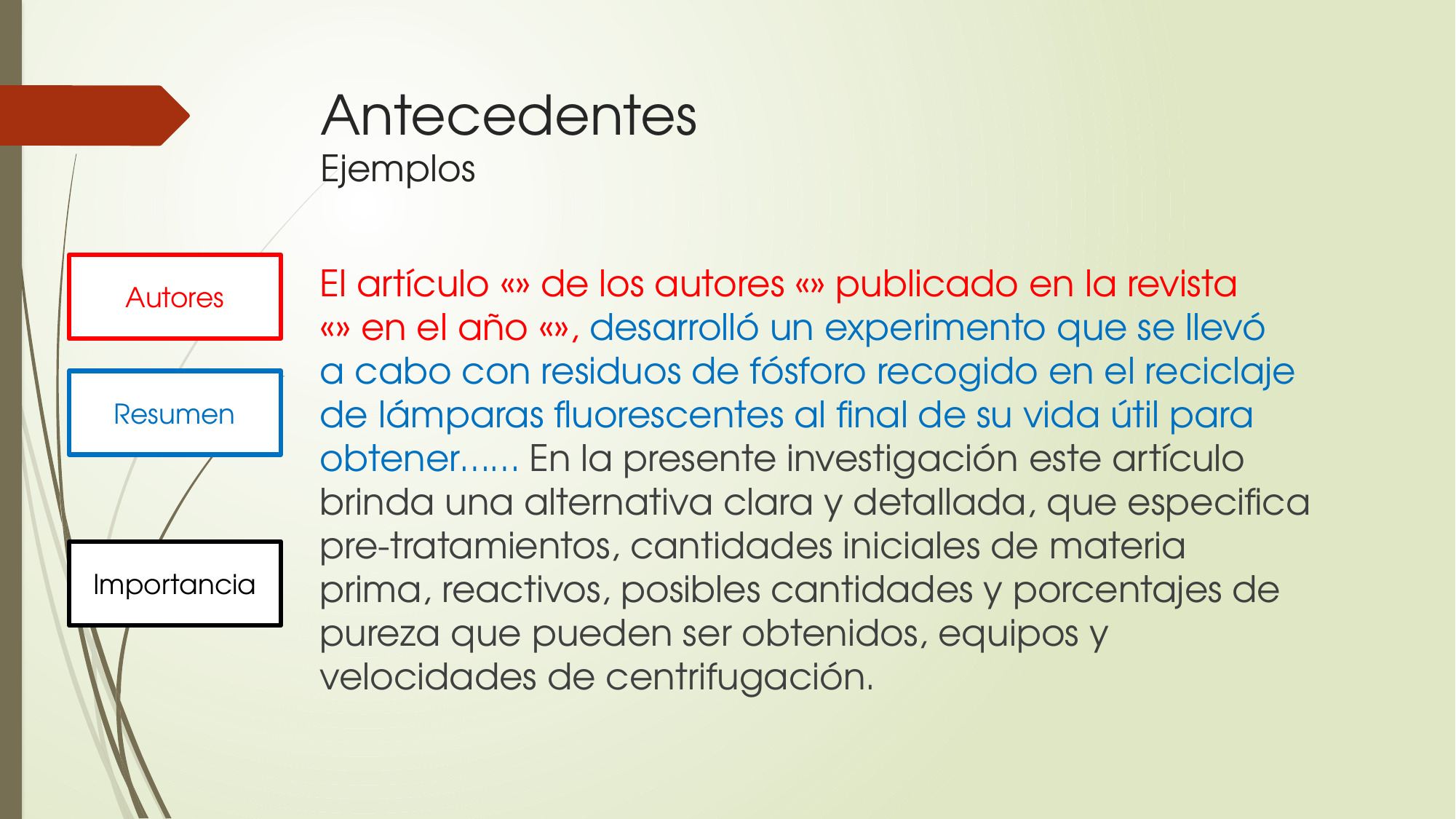

# Antecedentes Ejemplos
Autores
El artículo «» de los autores «» publicado en la revista
«» en el año «», desarrolló un experimento que se llevó
a cabo con residuos de fósforo recogido en el reciclaje
de lámparas fluorescentes al final de su vida útil para
obtener…… En la presente investigación este artículo
brinda una alternativa clara y detallada, que especifica
pre-tratamientos, cantidades iniciales de materia
prima, reactivos, posibles cantidades y porcentajes de
pureza que pueden ser obtenidos, equipos y
velocidades de centrifugación.
Resumen
Importancia